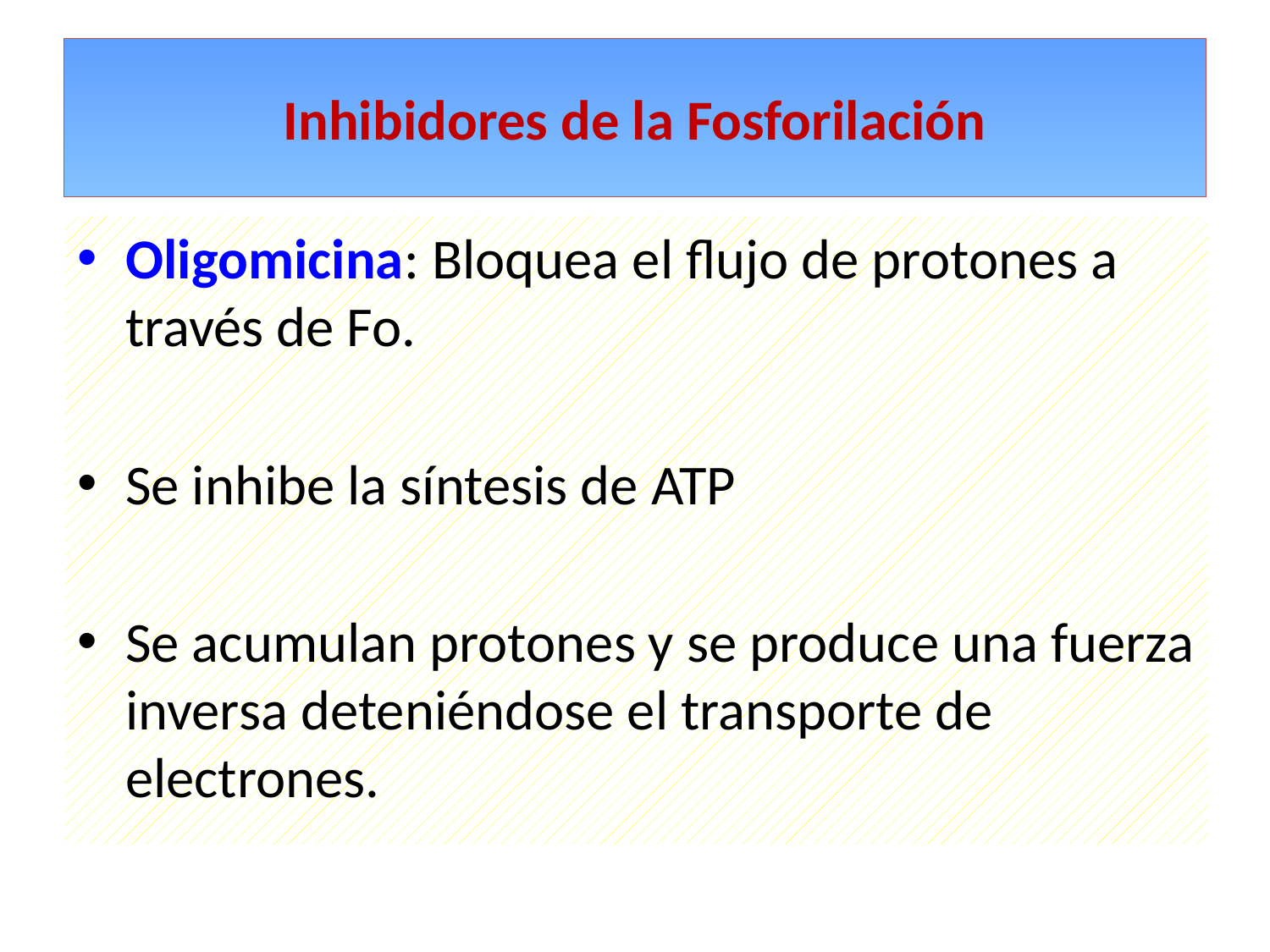

# Inhibidores de la Fosforilación
Oligomicina: Bloquea el flujo de protones a través de Fo.

Se inhibe la síntesis de ATP

Se acumulan protones y se produce una fuerza inversa deteniéndose el transporte de electrones.